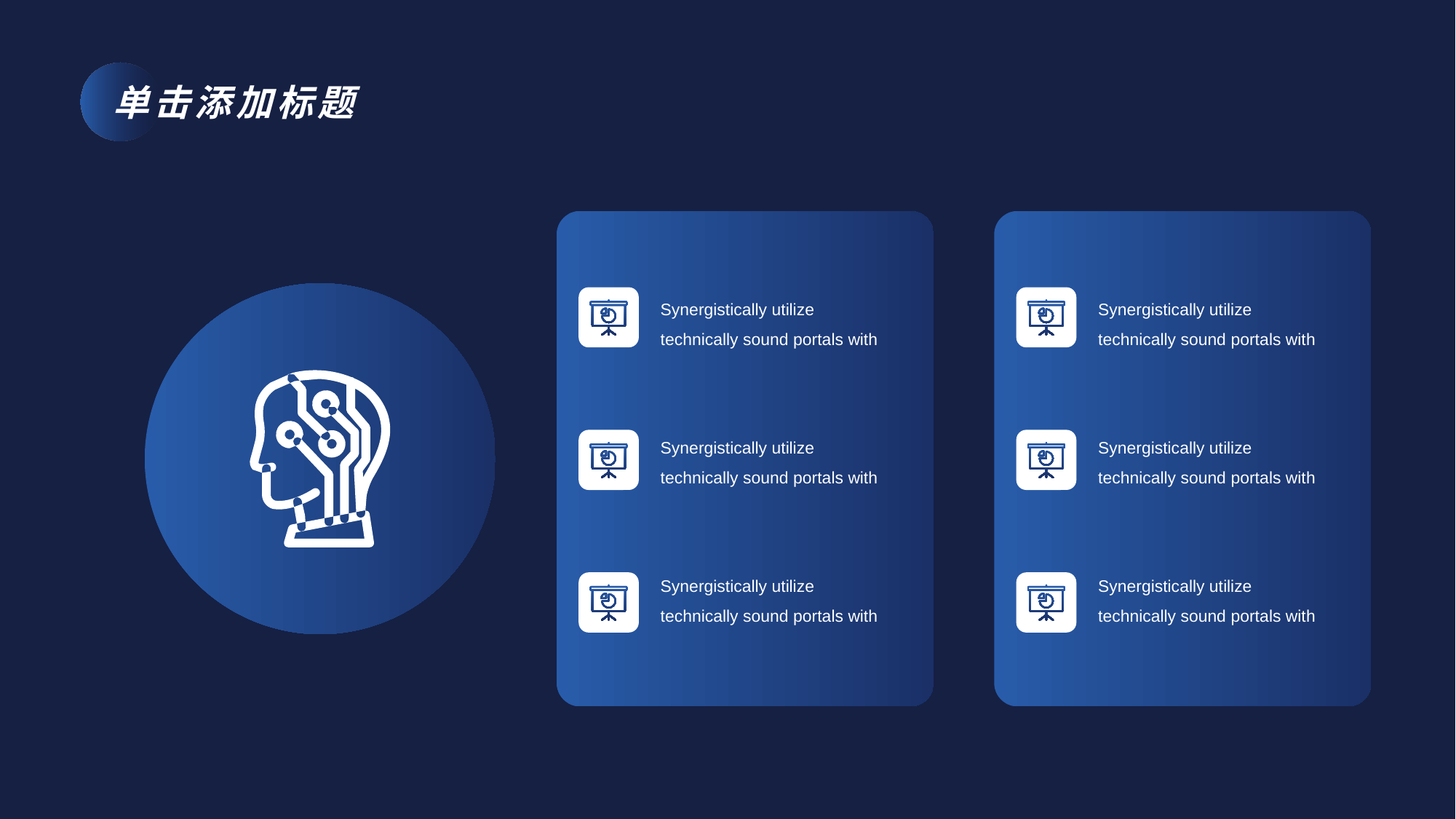

Synergistically utilize technically sound portals with
Synergistically utilize technically sound portals with

Synergistically utilize technically sound portals with
Synergistically utilize technically sound portals with

Synergistically utilize technically sound portals with
Synergistically utilize technically sound portals with